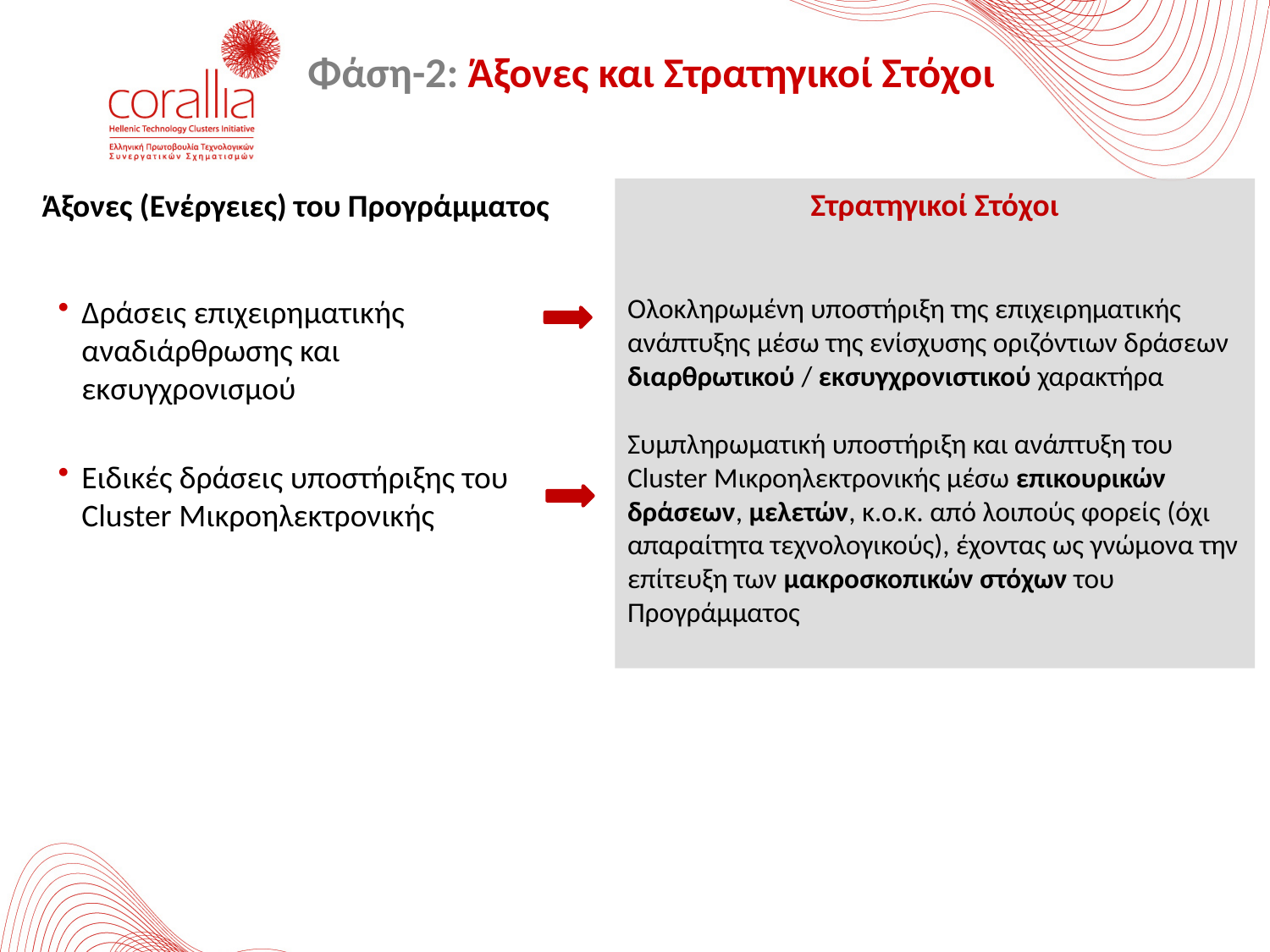

# Φάση-2: Άξονες και Στρατηγικοί Στόχοι
Άξονες (Ενέργειες) του Προγράμματος

Δράσεις επιχειρηματικής αναδιάρθρωσης και εκσυγχρονισμού

Ειδικές δράσεις υποστήριξης του Cluster Μικροηλεκτρονικής
Στρατηγικοί Στόχοι

Ολοκληρωμένη υποστήριξη της επιχειρηματικής ανάπτυξης μέσω της ενίσχυσης οριζόντιων δράσεων διαρθρωτικού / εκσυγχρονιστικού χαρακτήρα

Συμπληρωματική υποστήριξη και ανάπτυξη του Cluster Μικροηλεκτρονικής μέσω επικουρικών δράσεων, μελετών, κ.ο.κ. από λοιπούς φορείς (όχι απαραίτητα τεχνολογικούς), έχοντας ως γνώμονα την επίτευξη των μακροσκοπικών στόχων του Προγράμματος